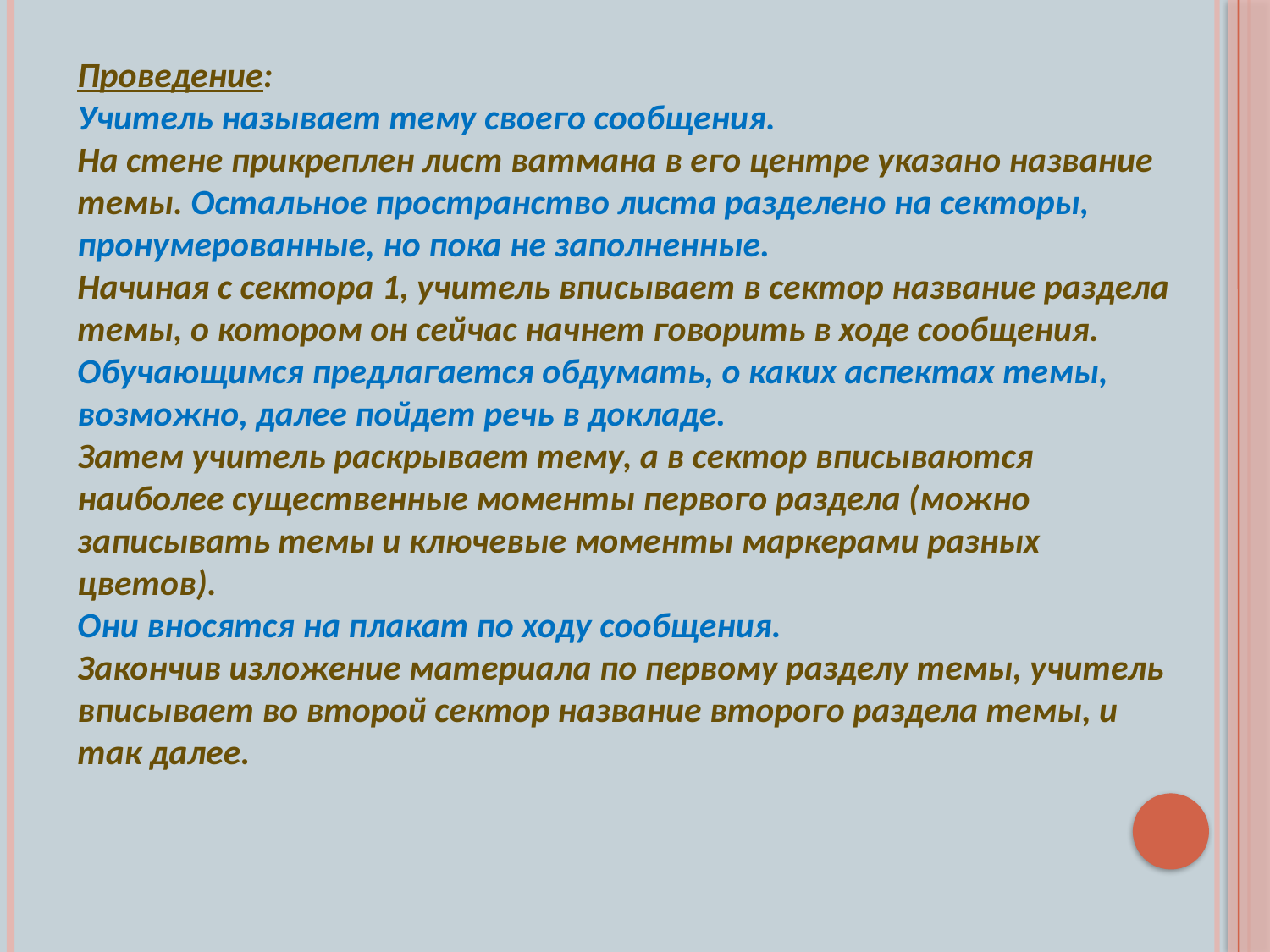

Проведение:
Учитель называет тему своего сообщения.
На стене прикреплен лист ватмана в его центре указано название темы. Остальное пространство листа разделено на секторы, пронумерованные, но пока не заполненные.
Начиная с сектора 1, учитель вписывает в сектор название раздела темы, о котором он сейчас начнет говорить в ходе сообщения.
Обучающимся предлагается обдумать, о каких аспектах темы, возможно, далее пойдет речь в докладе.
Затем учитель раскрывает тему, а в сектор вписываются наиболее существенные моменты первого раздела (можно записывать темы и ключевые моменты маркерами разных цветов).
Они вносятся на плакат по ходу сообщения.
Закончив изложение материала по первому разделу темы, учитель вписывает во второй сектор название второго раздела темы, и так далее.